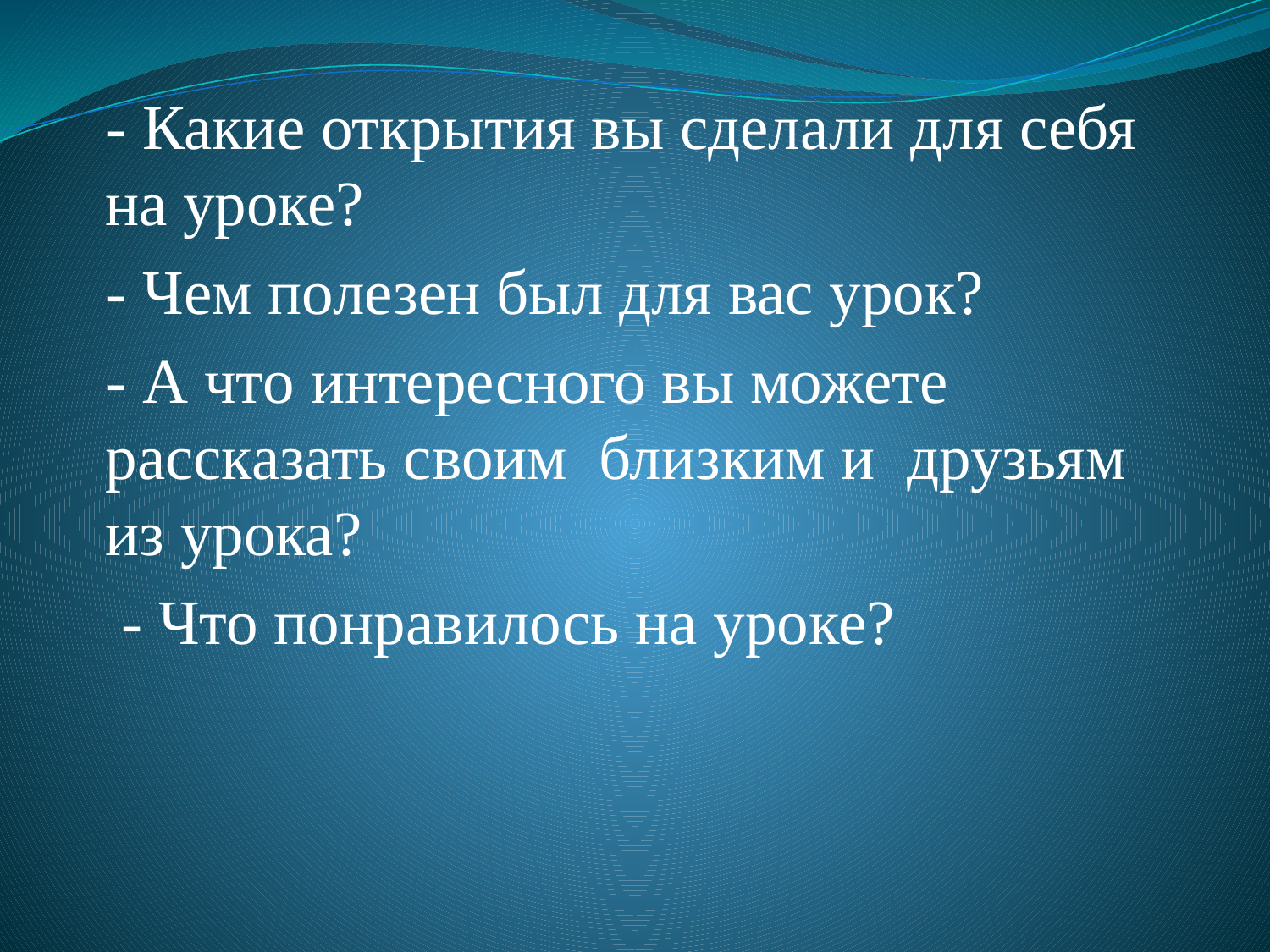

#
- Какие открытия вы сделали для себя на уроке?
- Чем полезен был для вас урок?
- А что интересного вы можете рассказать своим  близким и  друзьям из урока?
 - Что понравилось на уроке?